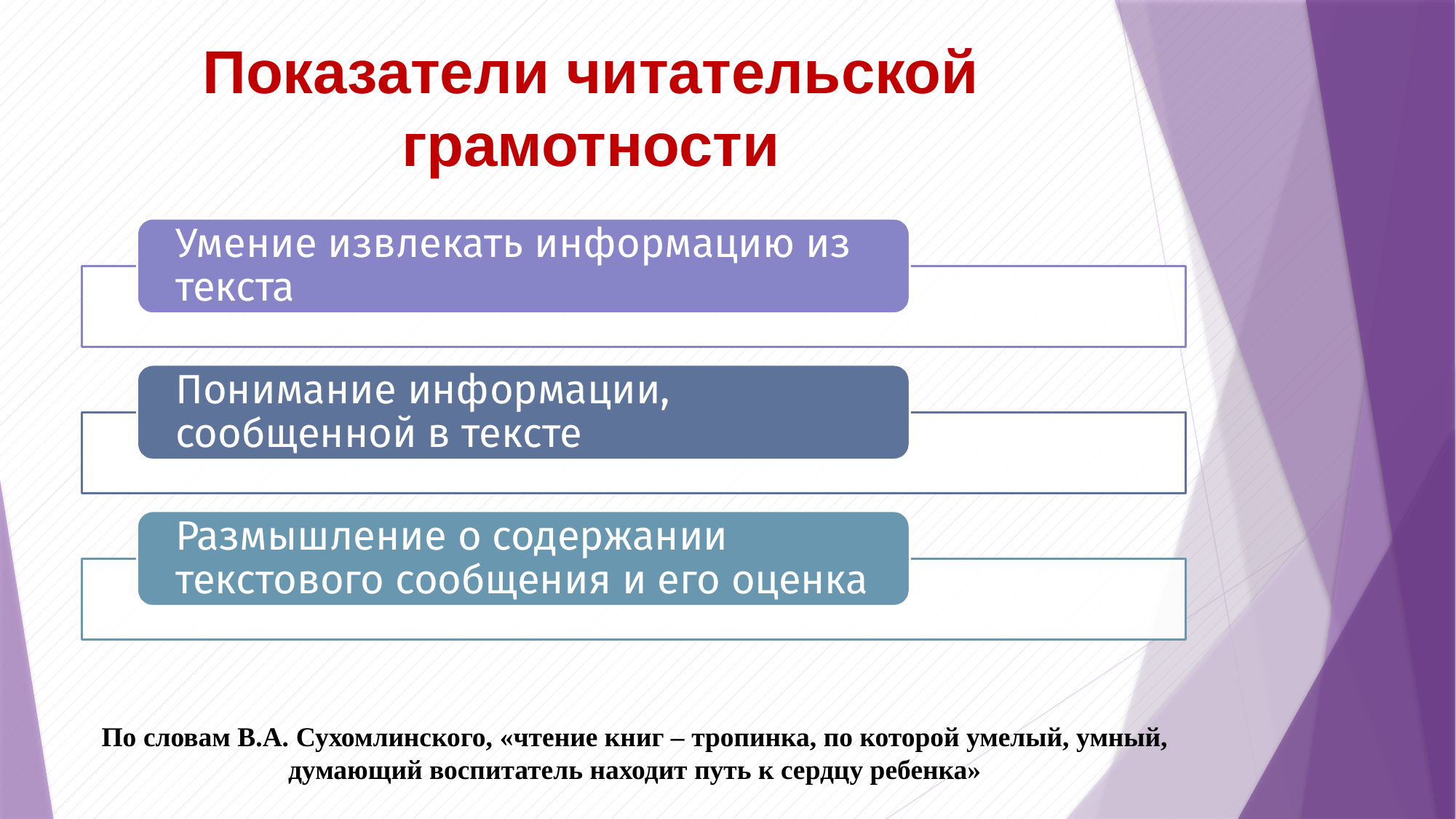

# Показатели читательской грамотности
Умение извлекать информацию из текста
Понимание информации, сообщенной в тексте
Размышление о содержании текстового сообщения и его оценка
По словам В.А. Сухомлинского, «чтение книг – тропинка, по которой умелый, умный, думающий воспитатель находит путь к сердцу ребенка»